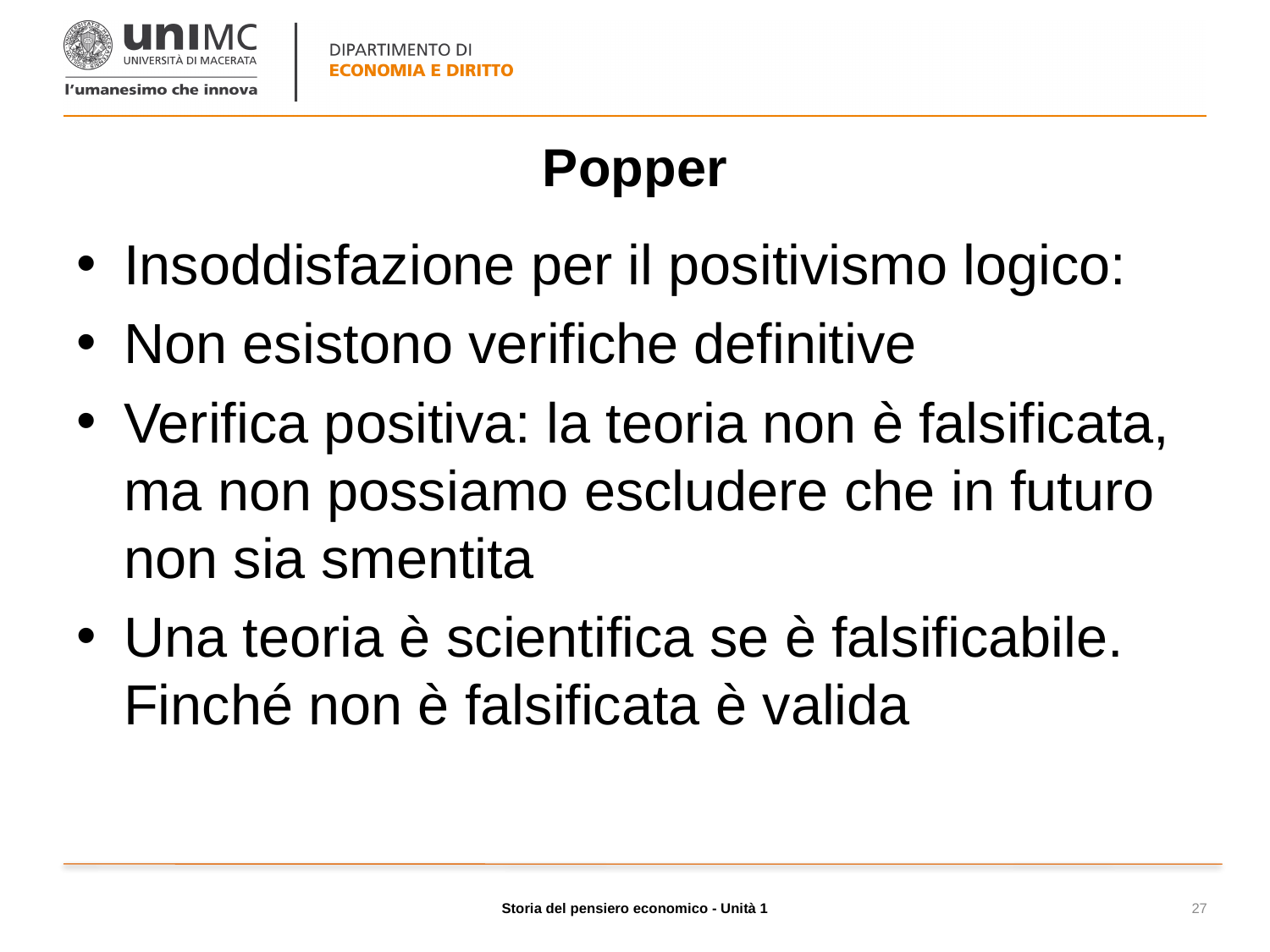

# Popper
Insoddisfazione per il positivismo logico:
Non esistono verifiche definitive
Verifica positiva: la teoria non è falsificata, ma non possiamo escludere che in futuro non sia smentita
Una teoria è scientifica se è falsificabile. Finché non è falsificata è valida
Storia del pensiero economico - Unità 1
27